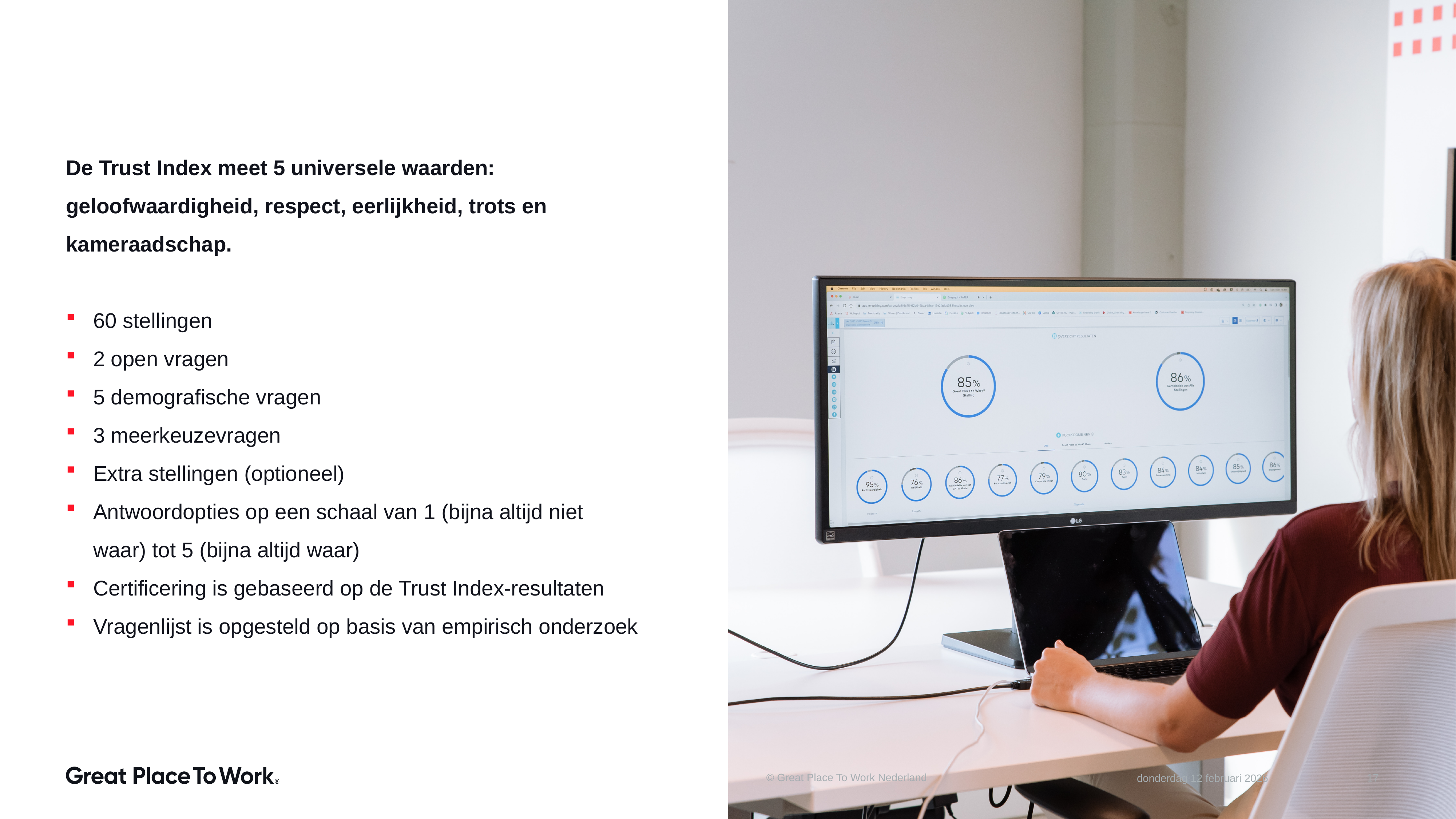

De Trust Index meet 5 universele waarden: geloofwaardigheid, respect, eerlijkheid, trots en kameraadschap.

60 stellingen
2 open vragen
5 demografische vragen
3 meerkeuzevragen
Extra stellingen (optioneel)
Antwoordopties op een schaal van 1 (bijna altijd niet waar) tot 5 (bijna altijd waar)
Certificering is gebaseerd op de Trust Index-resultaten
Vragenlijst is opgesteld op basis van empirisch onderzoek
© Great Place To Work Nederland
17
donderdag 12 februari 2026